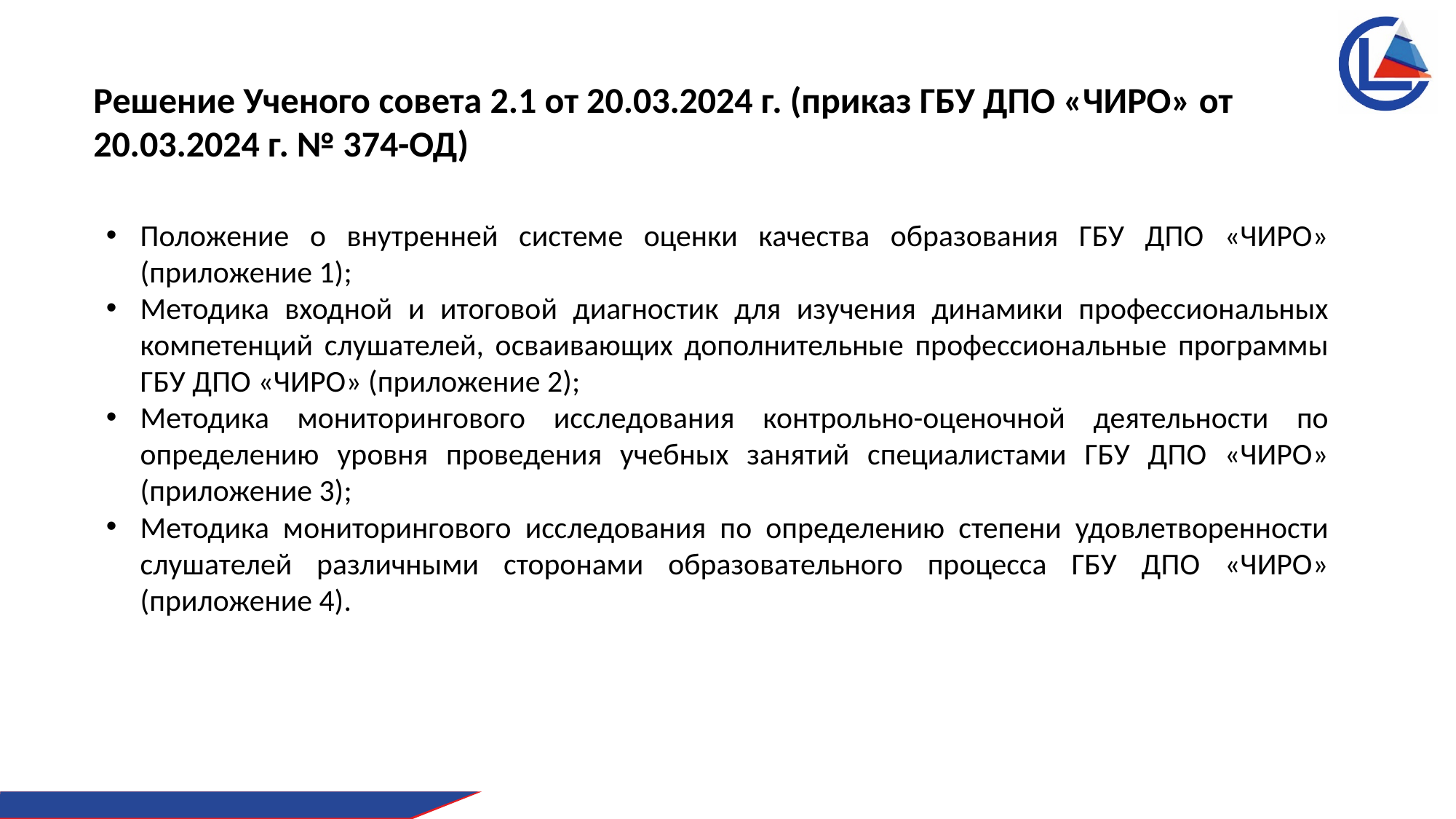

Решение Ученого совета 2.1 от 20.03.2024 г. (приказ ГБУ ДПО «ЧИРО» от 20.03.2024 г. № 374-ОД)
Положение о внутренней системе оценки качества образования ГБУ ДПО «ЧИРО» (приложение 1);
Методика входной и итоговой диагностик для изучения динамики профессиональных компетенций слушателей, осваивающих дополнительные профессиональные программы ГБУ ДПО «ЧИРО» (приложение 2);
Методика мониторингового исследования контрольно-оценочной деятельности по определению уровня проведения учебных занятий специалистами ГБУ ДПО «ЧИРО» (приложение 3);
Методика мониторингового исследования по определению степени удовлетворенности слушателей различными сторонами образовательного процесса ГБУ ДПО «ЧИРО» (приложение 4).